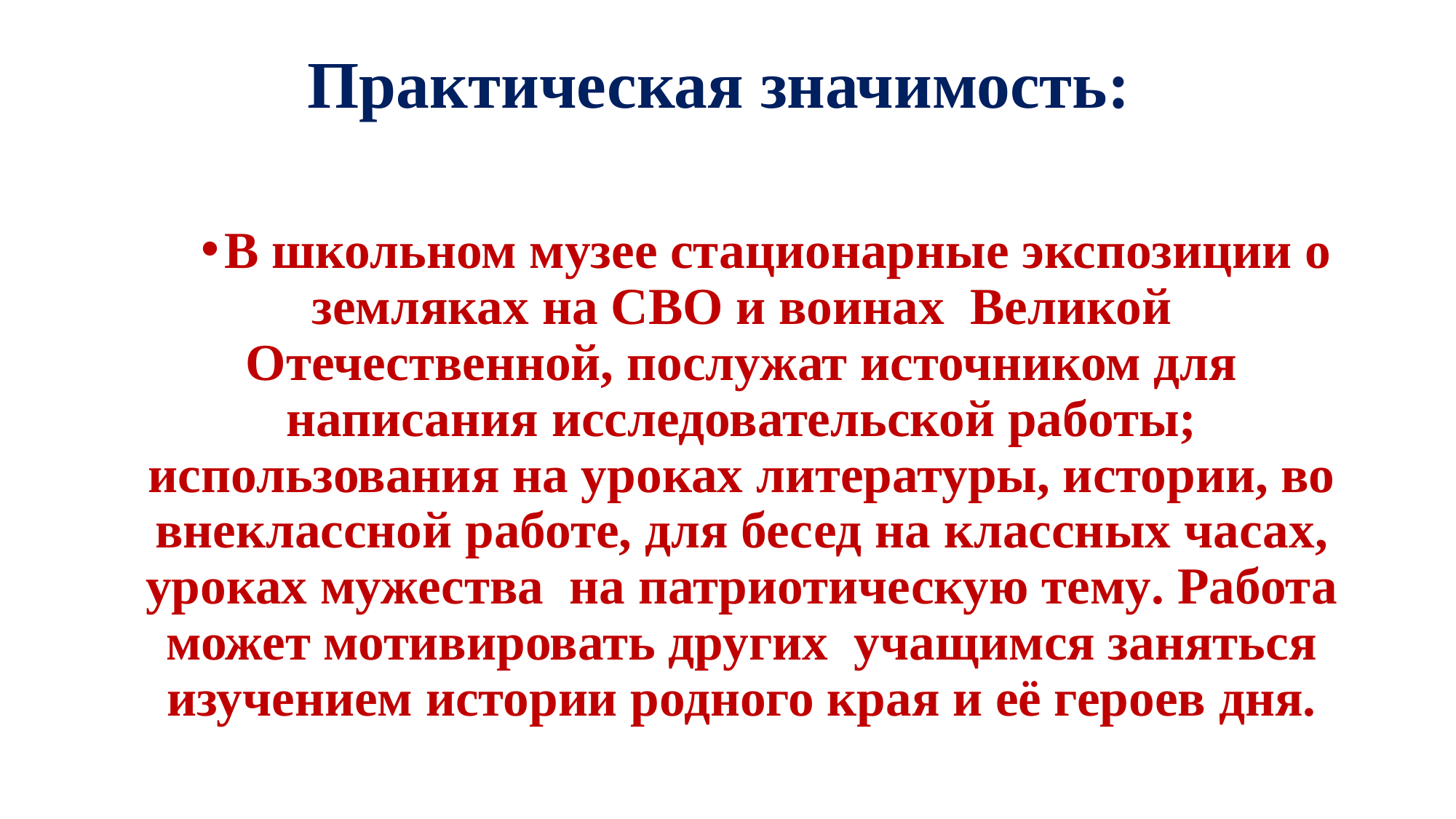

# Практическая значимость:
В школьном музее стационарные экспозиции о земляках на СВО и воинах  Великой Отечественной, послужат источником для написания исследовательской работы; использования на уроках литературы, истории, во внеклассной работе, для бесед на классных часах, уроках мужества  на патриотическую тему. Работа может мотивировать других  учащимся заняться изучением истории родного края и её героев дня.